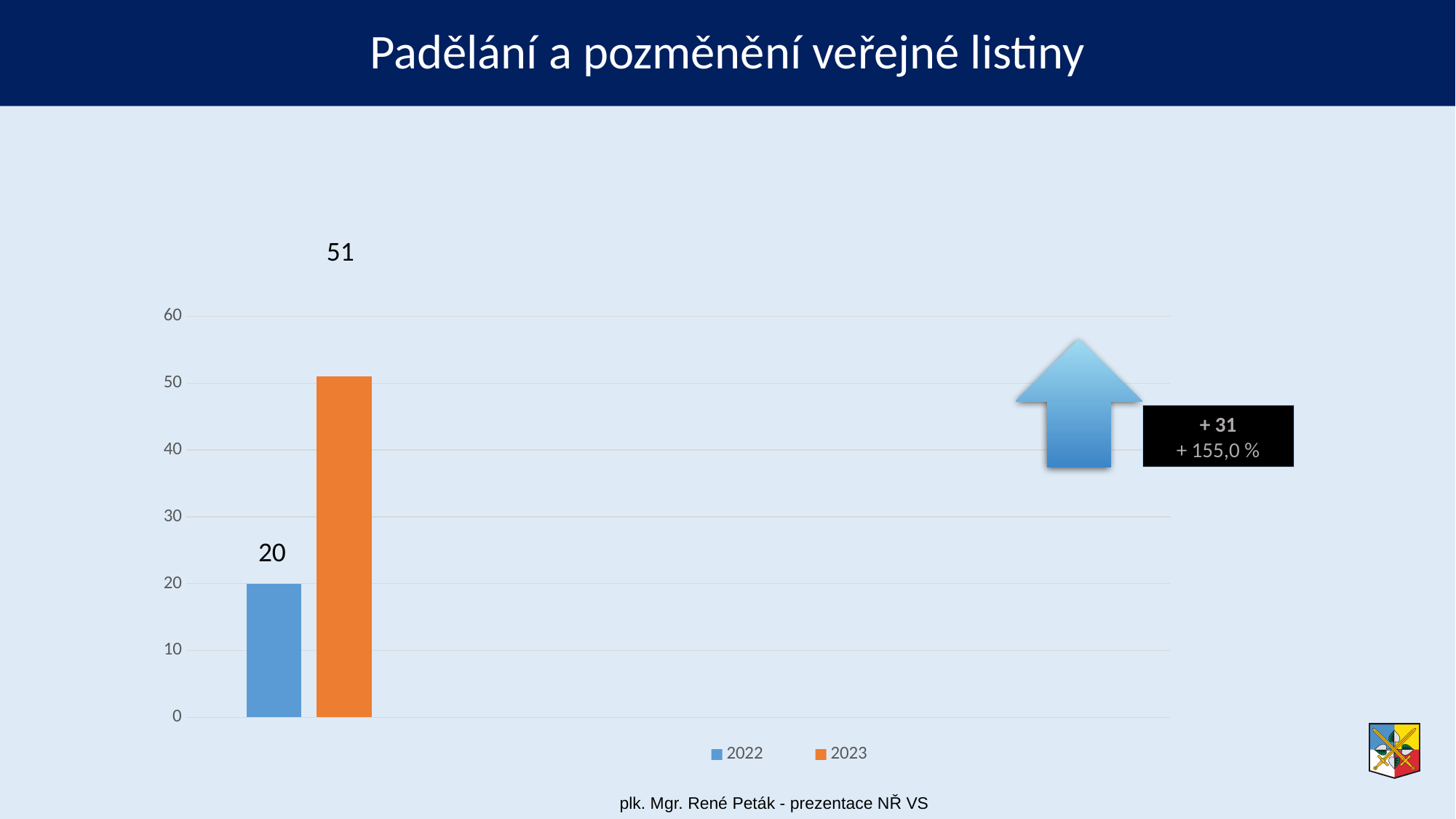

# Padělání a pozměnění veřejné listiny

### Chart

| Category | 2022 | 2023 |
|---|---|---|
| Kategorie 1 | 20.0 | 51.0 |
51

+ 31
+ 155,0 %
         plk. Mgr. René Peták - prezentace NŘ VS